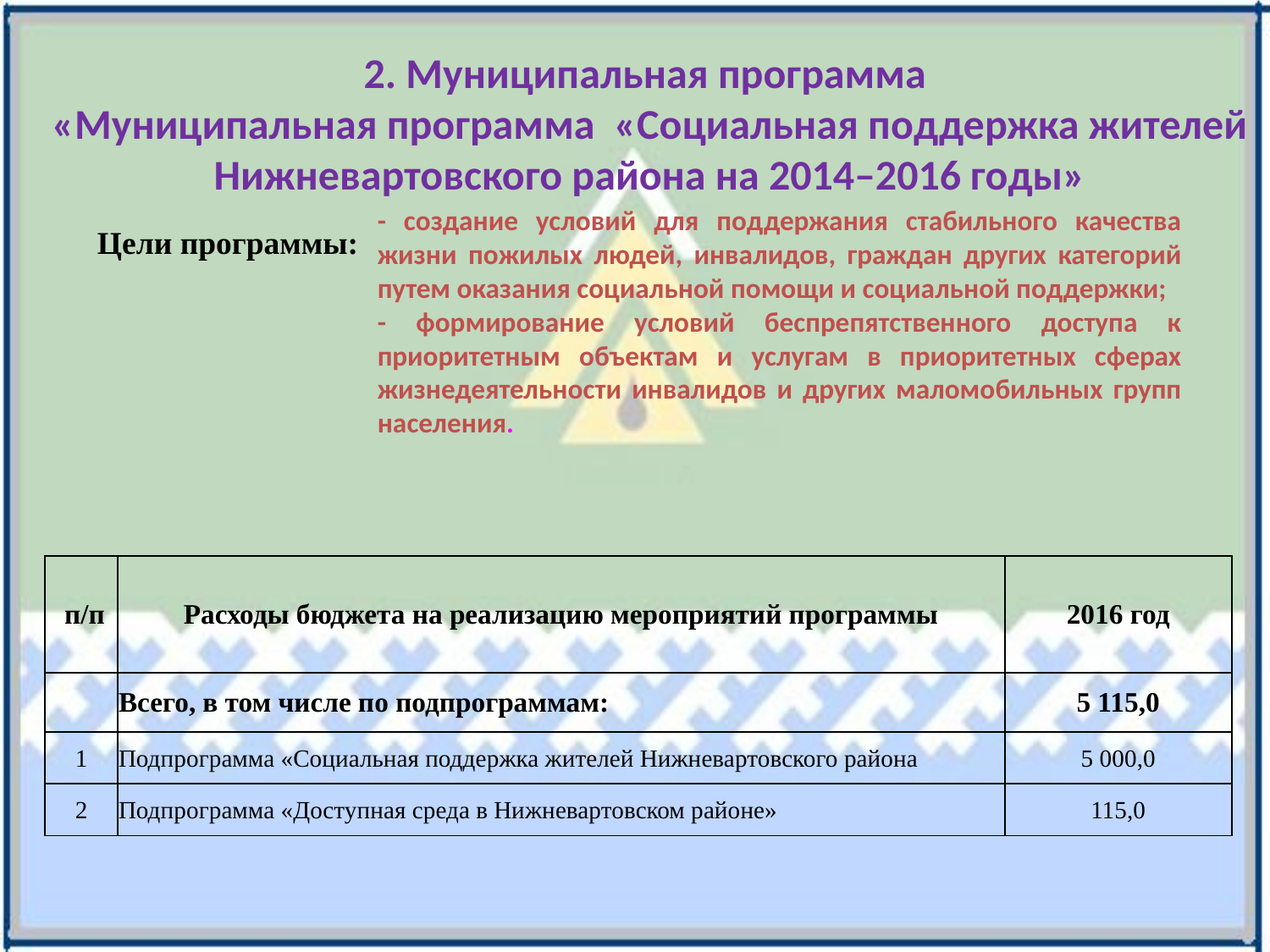

2. Муниципальная программа
«Муниципальная программа  «Социальная поддержка жителей Нижневартовского района на 2014–2016 годы»

- создание условий для поддержания стабильного качества жизни пожилых людей, инвалидов, граждан других категорий путем оказания социальной помощи и социальной поддержки;
- формирование условий беспрепятственного доступа к приоритетным объектам и услугам в приоритетных сферах жизнедеятельности инвалидов и других маломобильных групп населения.
Цели программы:
| п/п | Расходы бюджета на реализацию мероприятий программы | 2016 год |
| --- | --- | --- |
|  | Всего, в том числе по подпрограммам: | 5 115,0 |
| 1 | Подпрограмма «Социальная поддержка жителей Нижневартовского района | 5 000,0 |
| 2 | Подпрограмма «Доступная среда в Нижневартовском районе» | 115,0 |